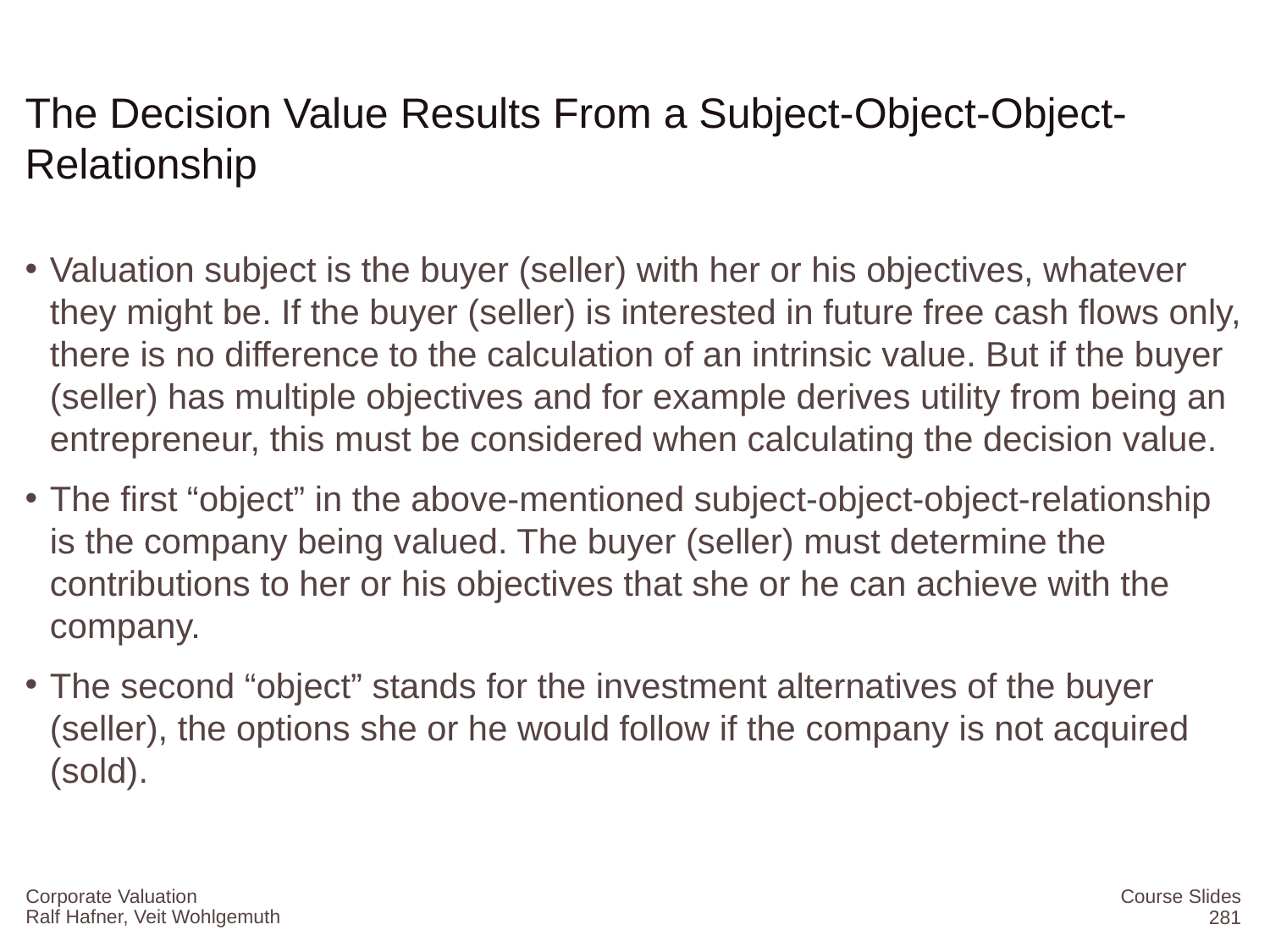

# The Decision Value Results From a Subject-Object-Object-Relationship
Valuation subject is the buyer (seller) with her or his objectives, whatever they might be. If the buyer (seller) is interested in future free cash flows only, there is no difference to the calculation of an intrinsic value. But if the buyer (seller) has multiple objectives and for example derives utility from being an entrepreneur, this must be considered when calculating the decision value.
The first “object” in the above-mentioned subject-object-object-relationship is the company being valued. The buyer (seller) must determine the contributions to her or his objectives that she or he can achieve with the company.
The second “object” stands for the investment alternatives of the buyer (seller), the options she or he would follow if the company is not acquired (sold).
Corporate Valuation
Course Slides
281